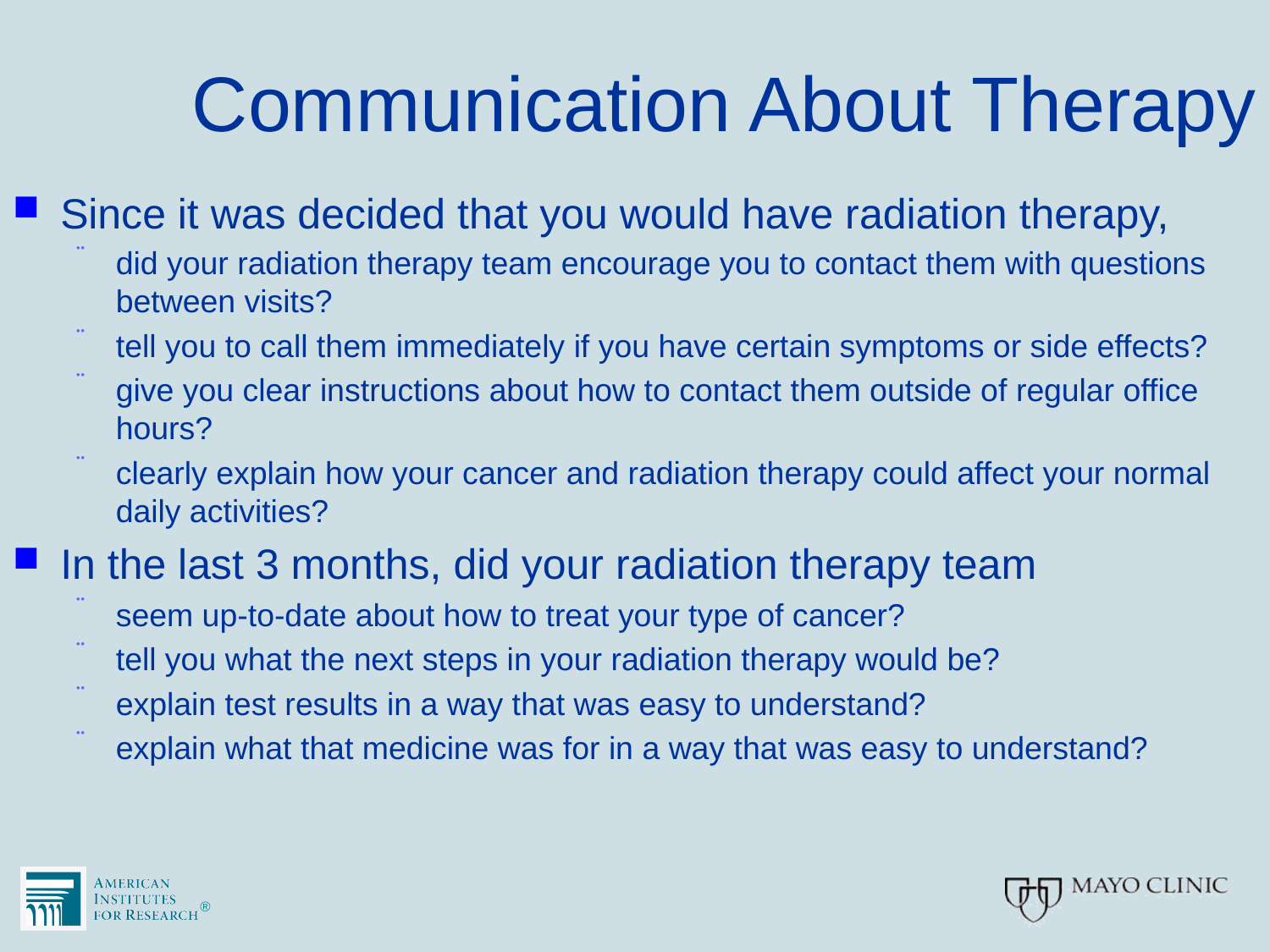

# Communication About Therapy
Since it was decided that you would have radiation therapy,
did your radiation therapy team encourage you to contact them with questions between visits?
tell you to call them immediately if you have certain symptoms or side effects?
give you clear instructions about how to contact them outside of regular office hours?
clearly explain how your cancer and radiation therapy could affect your normal daily activities?
In the last 3 months, did your radiation therapy team
seem up-to-date about how to treat your type of cancer?
tell you what the next steps in your radiation therapy would be?
explain test results in a way that was easy to understand?
explain what that medicine was for in a way that was easy to understand?